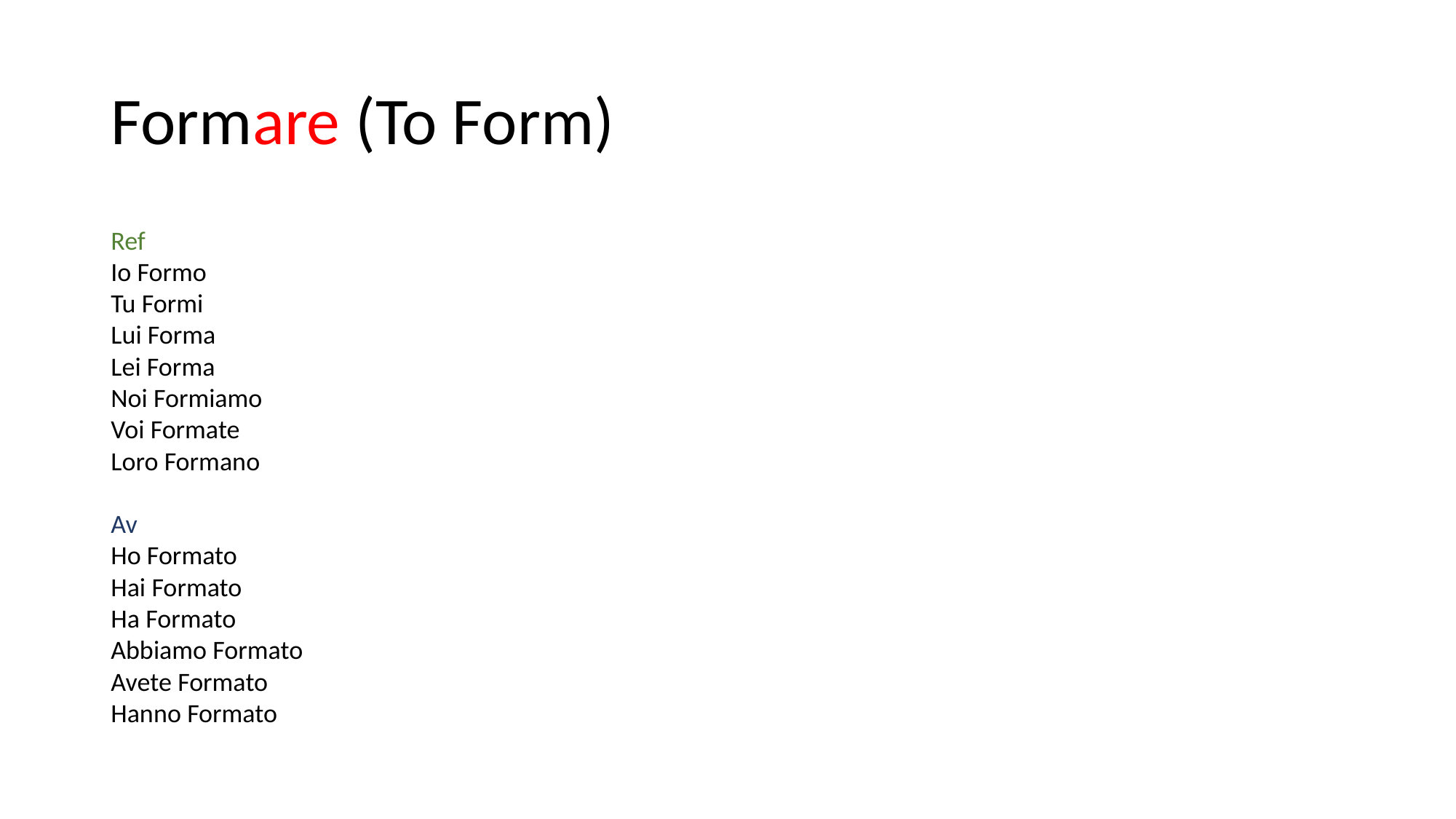

# Formare (To Form)
Ref
Io Formo
Tu Formi
Lui Forma
Lei Forma
Noi Formiamo
Voi Formate
Loro Formano

Av
Ho Formato
Hai Formato
Ha Formato
Abbiamo Formato
Avete Formato
Hanno Formato